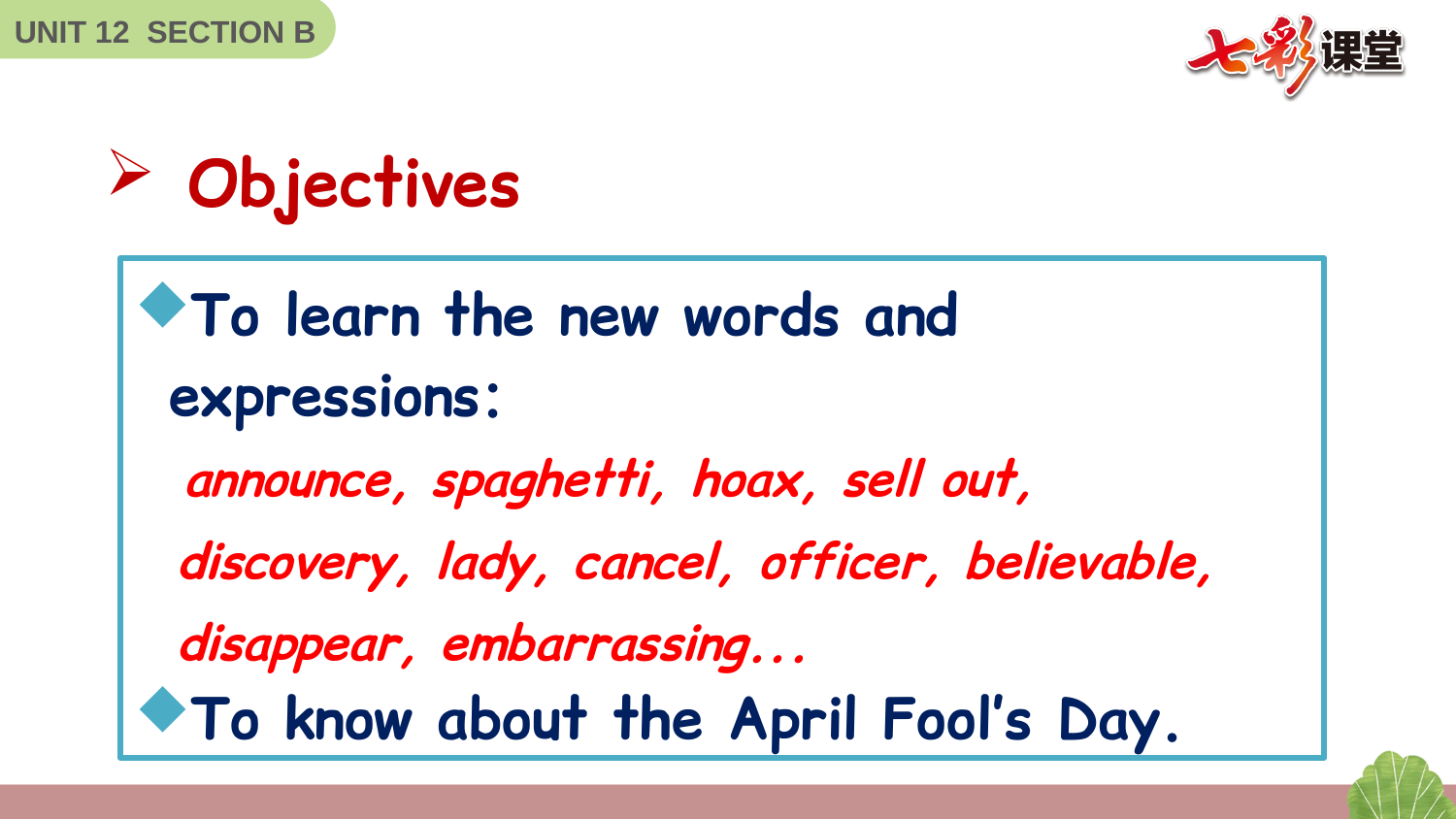

Objectives
To learn the new words and expressions:
  announce, spaghetti, hoax, sell out,
  discovery, lady, cancel, officer, believable,
  disappear, embarrassing...
To know about the April Fool’s Day.